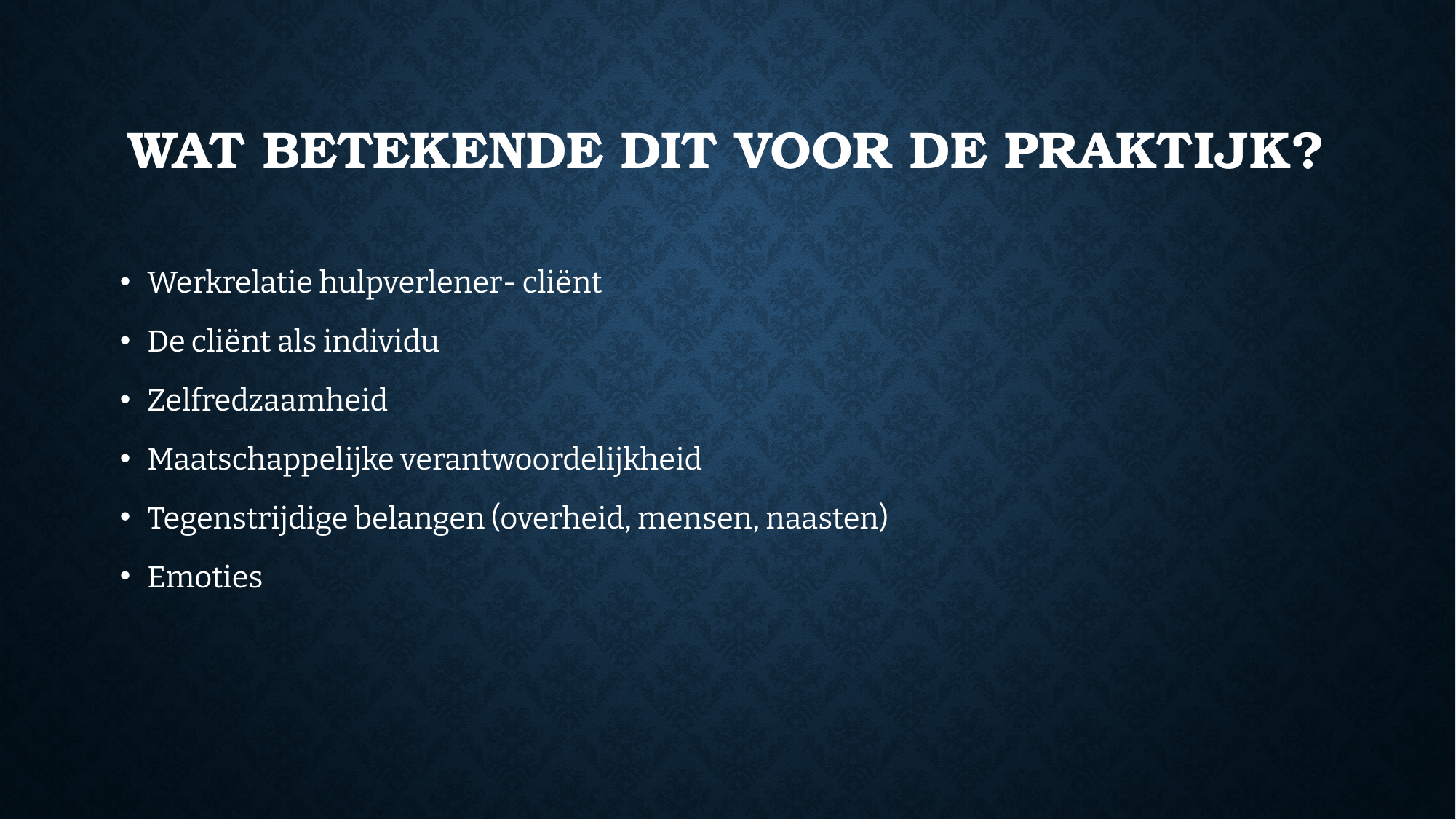

# Wat betekende dit voor de praktijk?
Werkrelatie hulpverlener- cliënt
De cliënt als individu
Zelfredzaamheid
Maatschappelijke verantwoordelijkheid
Tegenstrijdige belangen (overheid, mensen, naasten)
Emoties